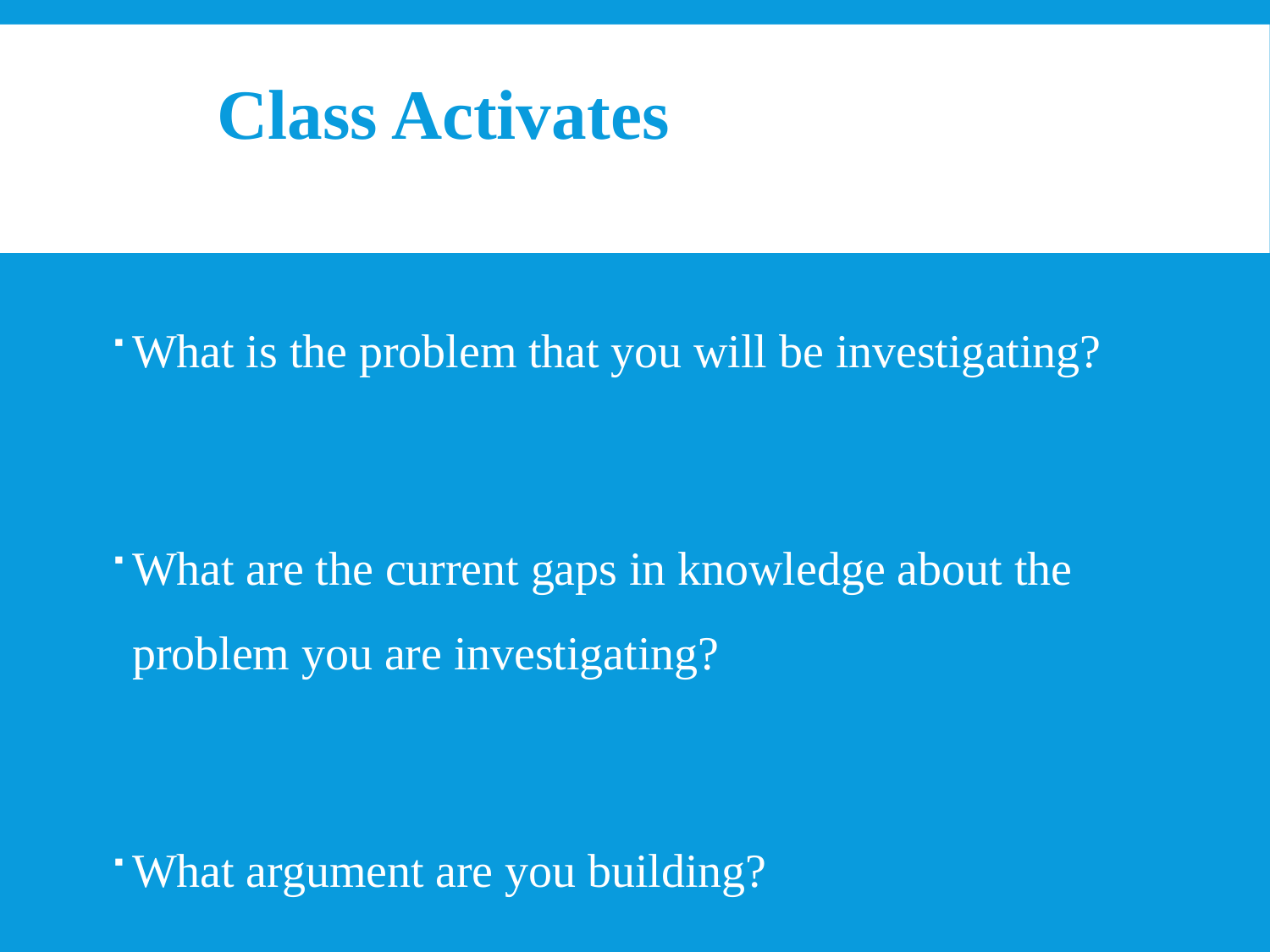

# Class Activates
What is the problem that you will be investigating?

What are the current gaps in knowledge about the problem you are investigating?

What argument are you building?